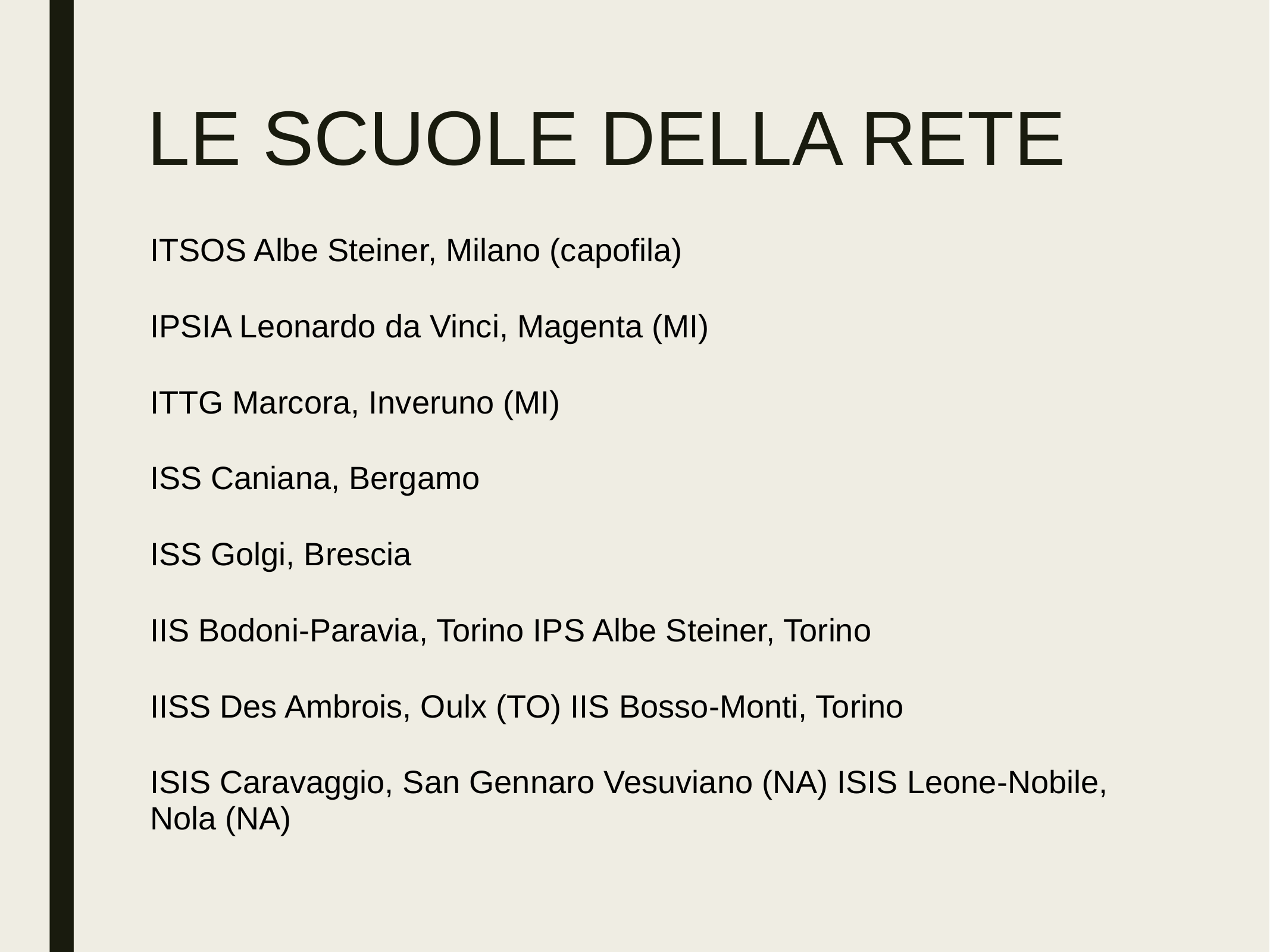

# LE SCUOLE DELLA RETE
ITSOS Albe Steiner, Milano (capofila)
IPSIA Leonardo da Vinci, Magenta (MI)
ITTG Marcora, Inveruno (MI)
ISS Caniana, Bergamo
ISS Golgi, Brescia
IIS Bodoni-Paravia, Torino IPS Albe Steiner, Torino
IISS Des Ambrois, Oulx (TO) IIS Bosso-Monti, Torino
ISIS Caravaggio, San Gennaro Vesuviano (NA) ISIS Leone-Nobile, Nola (NA)